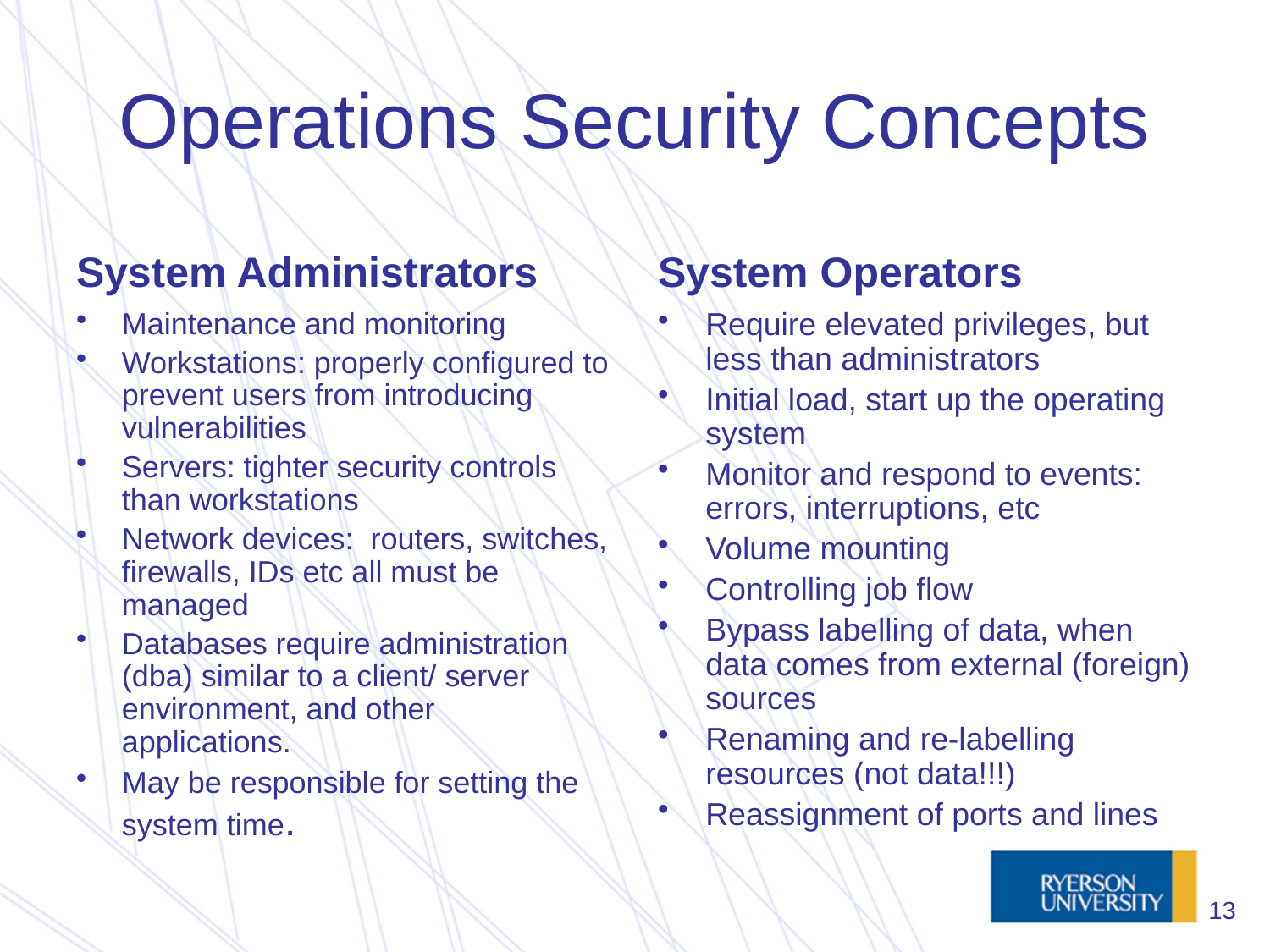

# Operations Security Concepts
System Administrators
System Operators
Maintenance and monitoring
Workstations: properly configured to prevent users from introducing vulnerabilities
Servers: tighter security controls than workstations
Network devices:  routers, switches, firewalls, IDs etc all must be managed
Databases require administration (dba) similar to a client/ server environment, and other applications.
May be responsible for setting the system time.
Require elevated privileges, but less than administrators
Initial load, start up the operating system
Monitor and respond to events: errors, interruptions, etc
Volume mounting
Controlling job flow
Bypass labelling of data, when data comes from external (foreign) sources
Renaming and re-labelling resources (not data!!!)
Reassignment of ports and lines

13